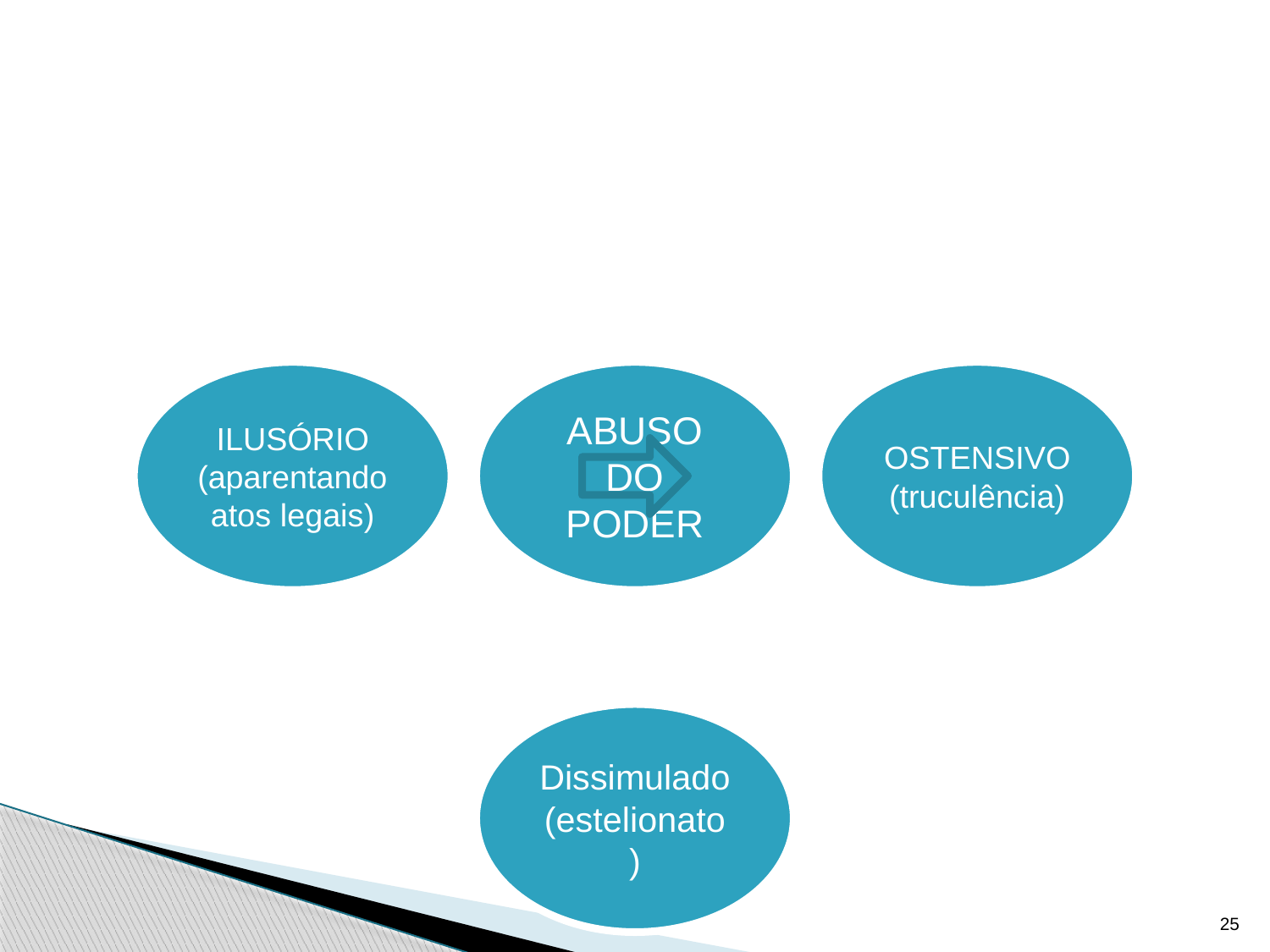

ABUSO DO PODER
OSTENSIVO
(truculência)
Dissimulado
(estelionato)
ILUSÓRIO
(aparentando atos legais)
25